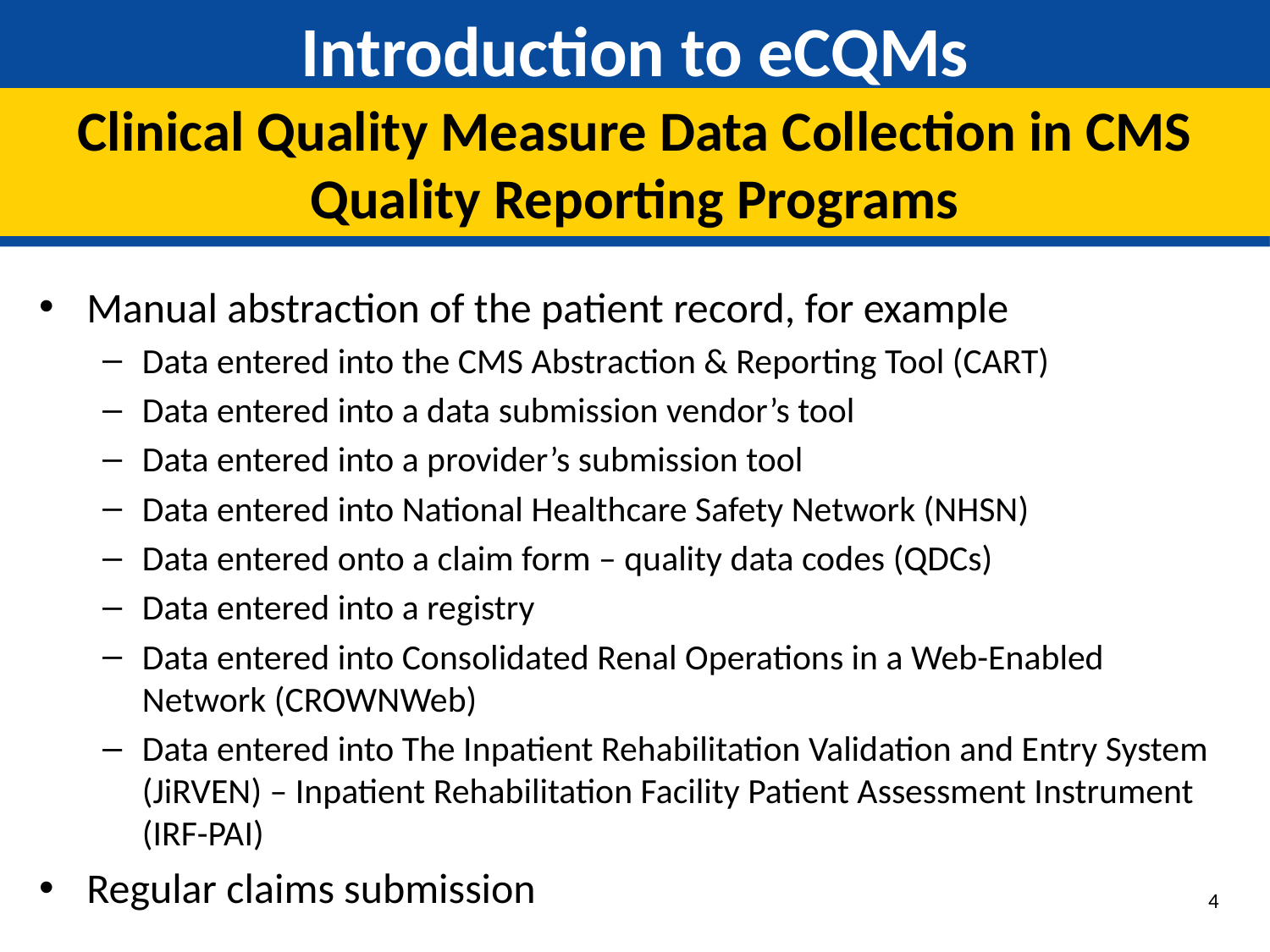

# Introduction to eCQMs
Clinical Quality Measure Data Collection in CMS Quality Reporting Programs
Manual abstraction of the patient record, for example
Data entered into the CMS Abstraction & Reporting Tool (CART)
Data entered into a data submission vendor’s tool
Data entered into a provider’s submission tool
Data entered into National Healthcare Safety Network (NHSN)
Data entered onto a claim form – quality data codes (QDCs)
Data entered into a registry
Data entered into Consolidated Renal Operations in a Web-Enabled Network (CROWNWeb)
Data entered into The Inpatient Rehabilitation Validation and Entry System (JiRVEN) – Inpatient Rehabilitation Facility Patient Assessment Instrument (IRF-PAI)
Regular claims submission